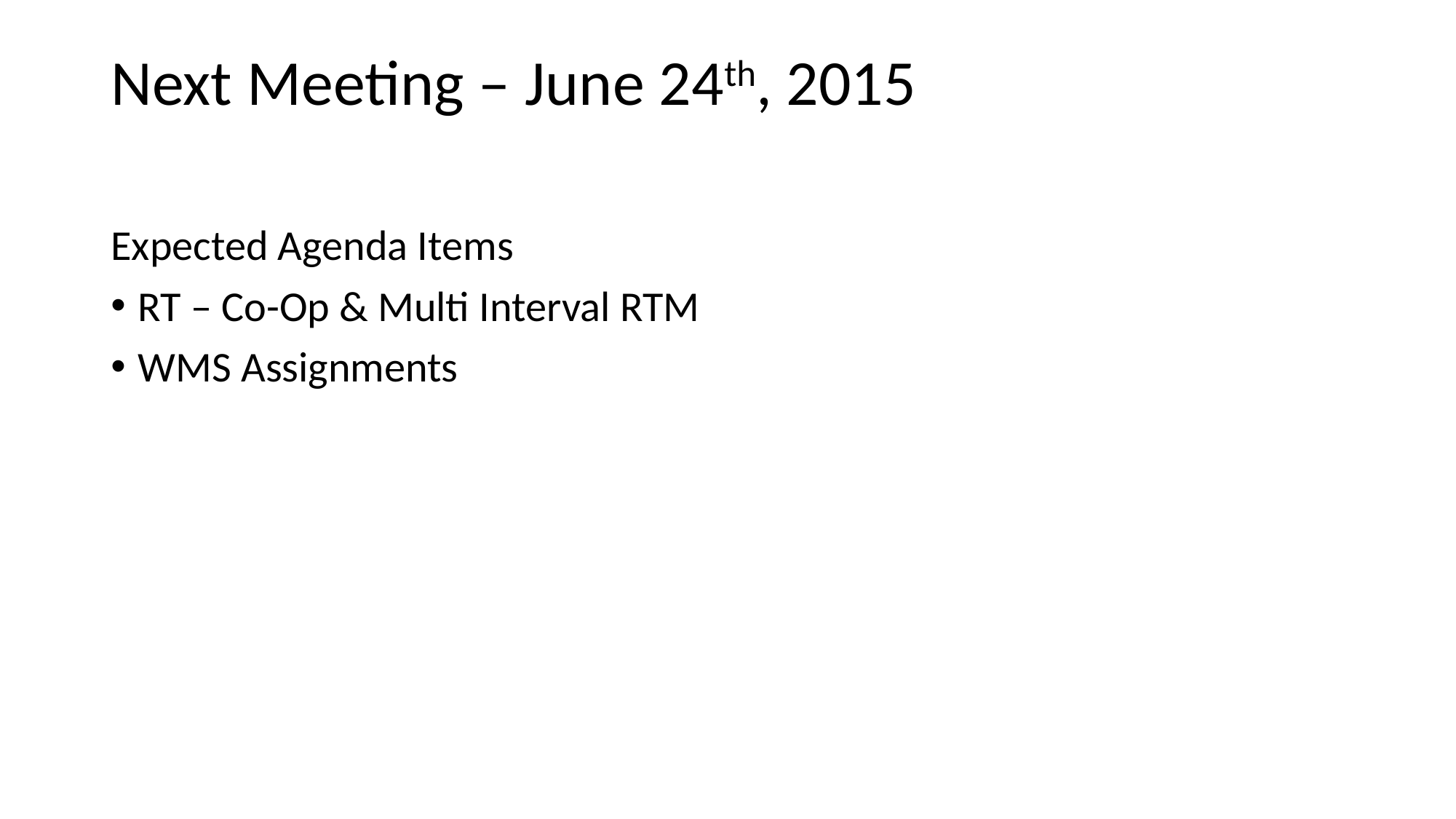

# Next Meeting – June 24th, 2015
Expected Agenda Items
RT – Co-Op & Multi Interval RTM
WMS Assignments